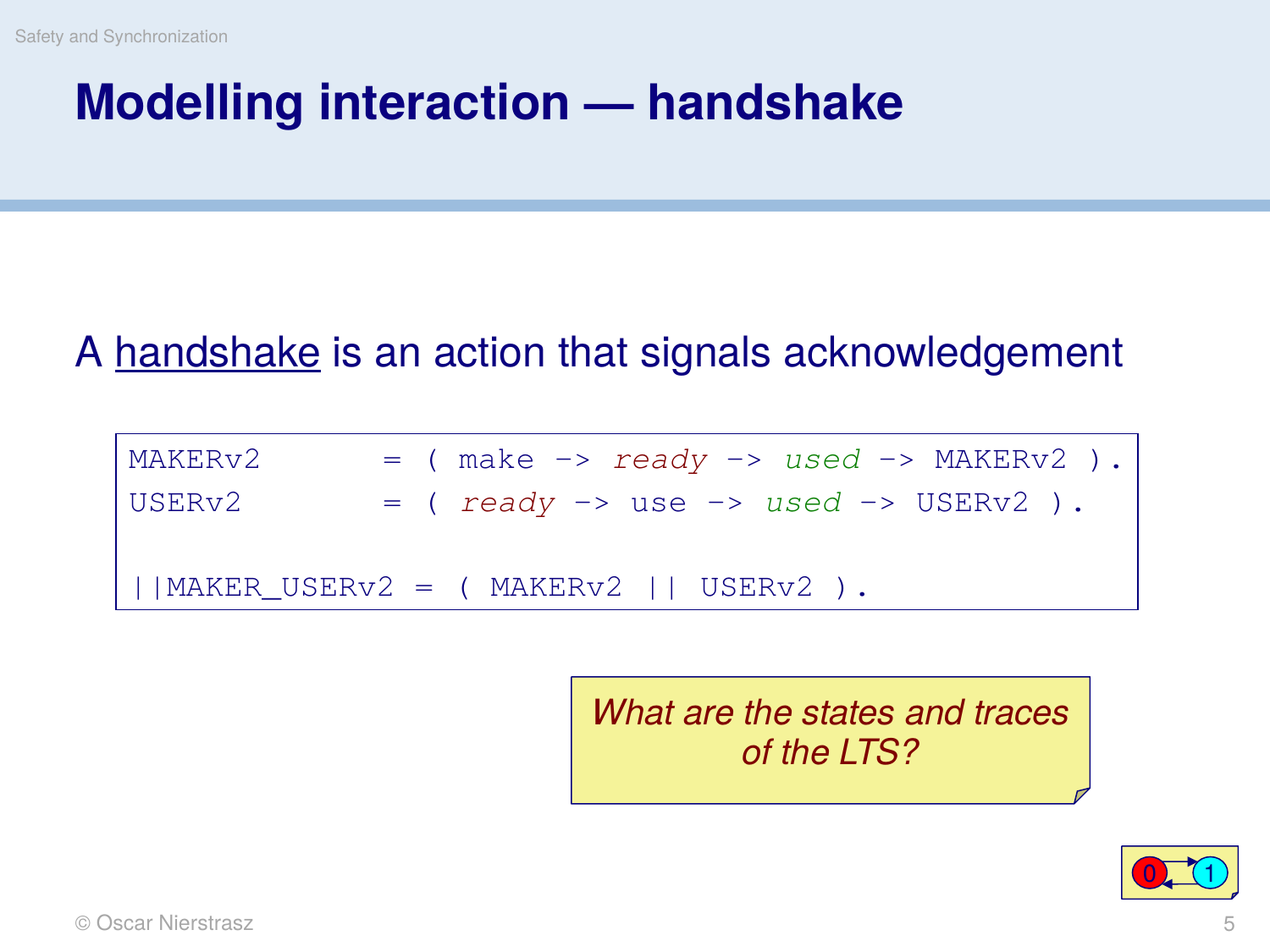

Safety and Synchronization
# Modelling interaction — handshake
A handshake is an action that signals acknowledgement
MAKERv2	= ( make -> ready -> used -> MAKERv2 ).
USERv2		= ( ready -> use -> used -> USERv2 ).

||MAKER_USERv2 = ( MAKERv2 || USERv2 ).
What are the states and traces of the LTS?

0
1
© Oscar Nierstrasz
5